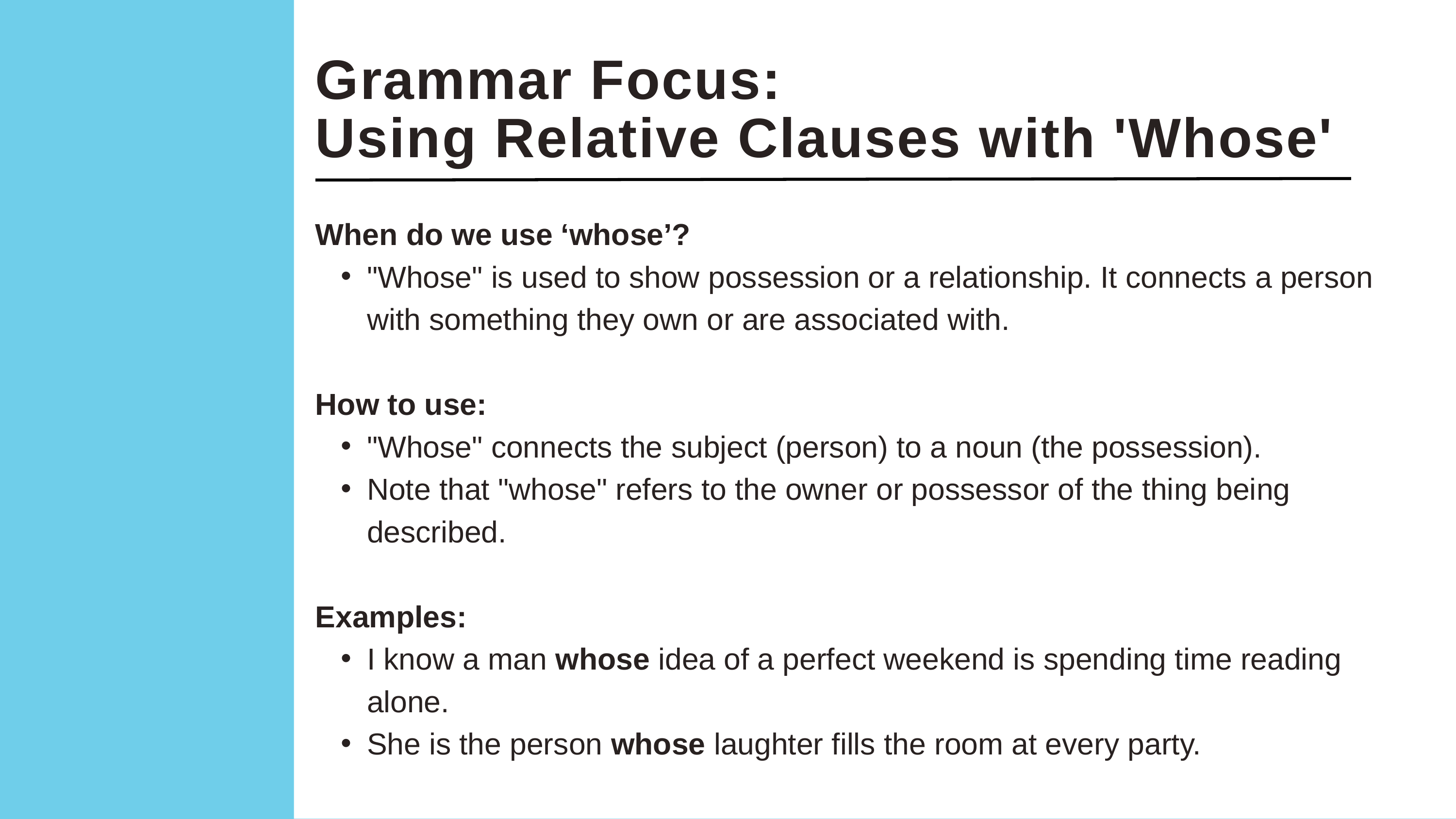

Grammar Focus:
Using Relative Clauses with 'Whose'

When do we use ‘whose’?
"Whose" is used to show possession or a relationship. It connects a person with something they own or are associated with.

How to use:
"Whose" connects the subject (person) to a noun (the possession).
Note that "whose" refers to the owner or possessor of the thing being described.

Examples:
I know a man whose idea of a perfect weekend is spending time reading alone.
She is the person whose laughter fills the room at every party.